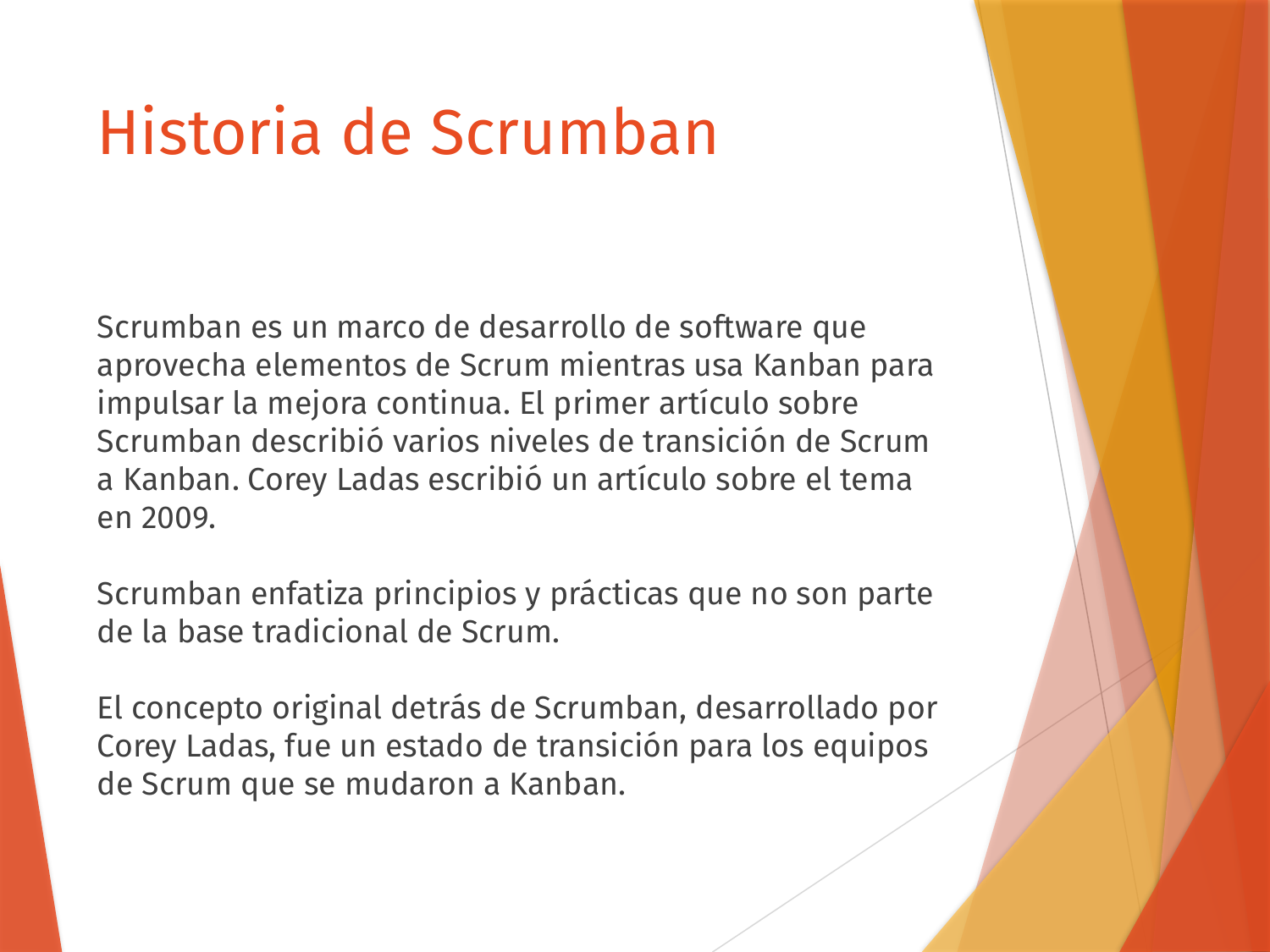

# Historia de Scrumban
Scrumban es un marco de desarrollo de software que aprovecha elementos de Scrum mientras usa Kanban para impulsar la mejora continua. El primer artículo sobre Scrumban describió varios niveles de transición de Scrum a Kanban. Corey Ladas escribió un artículo sobre el tema en 2009.
Scrumban enfatiza principios y prácticas que no son parte de la base tradicional de Scrum.
El concepto original detrás de Scrumban, desarrollado por Corey Ladas, fue un estado de transición para los equipos de Scrum que se mudaron a Kanban.